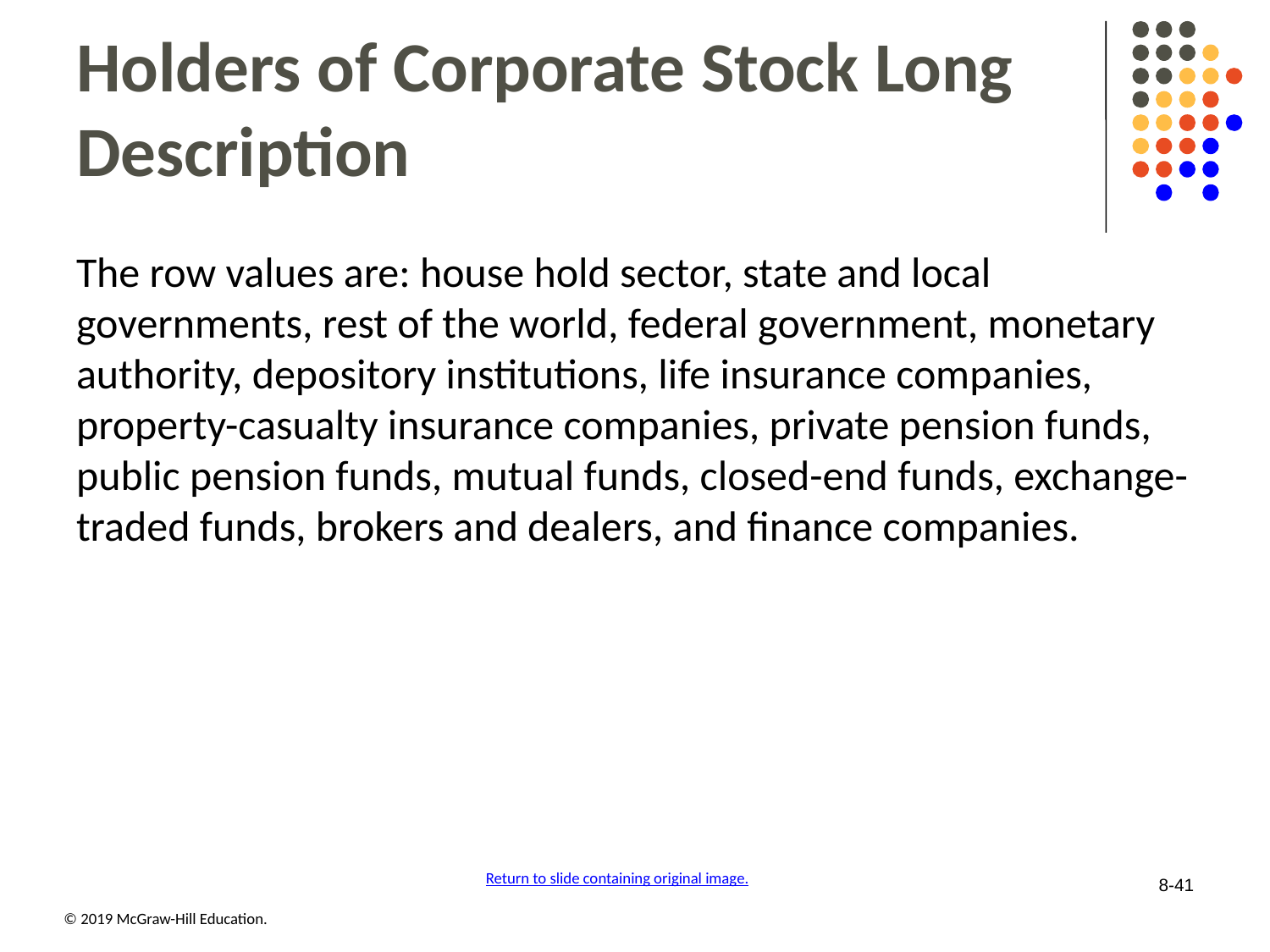

# Holders of Corporate Stock Long Description
The row values are: house hold sector, state and local governments, rest of the world, federal government, monetary authority, depository institutions, life insurance companies, property-casualty insurance companies, private pension funds, public pension funds, mutual funds, closed-end funds, exchange-traded funds, brokers and dealers, and finance companies.
Return to slide containing original image.
8-41